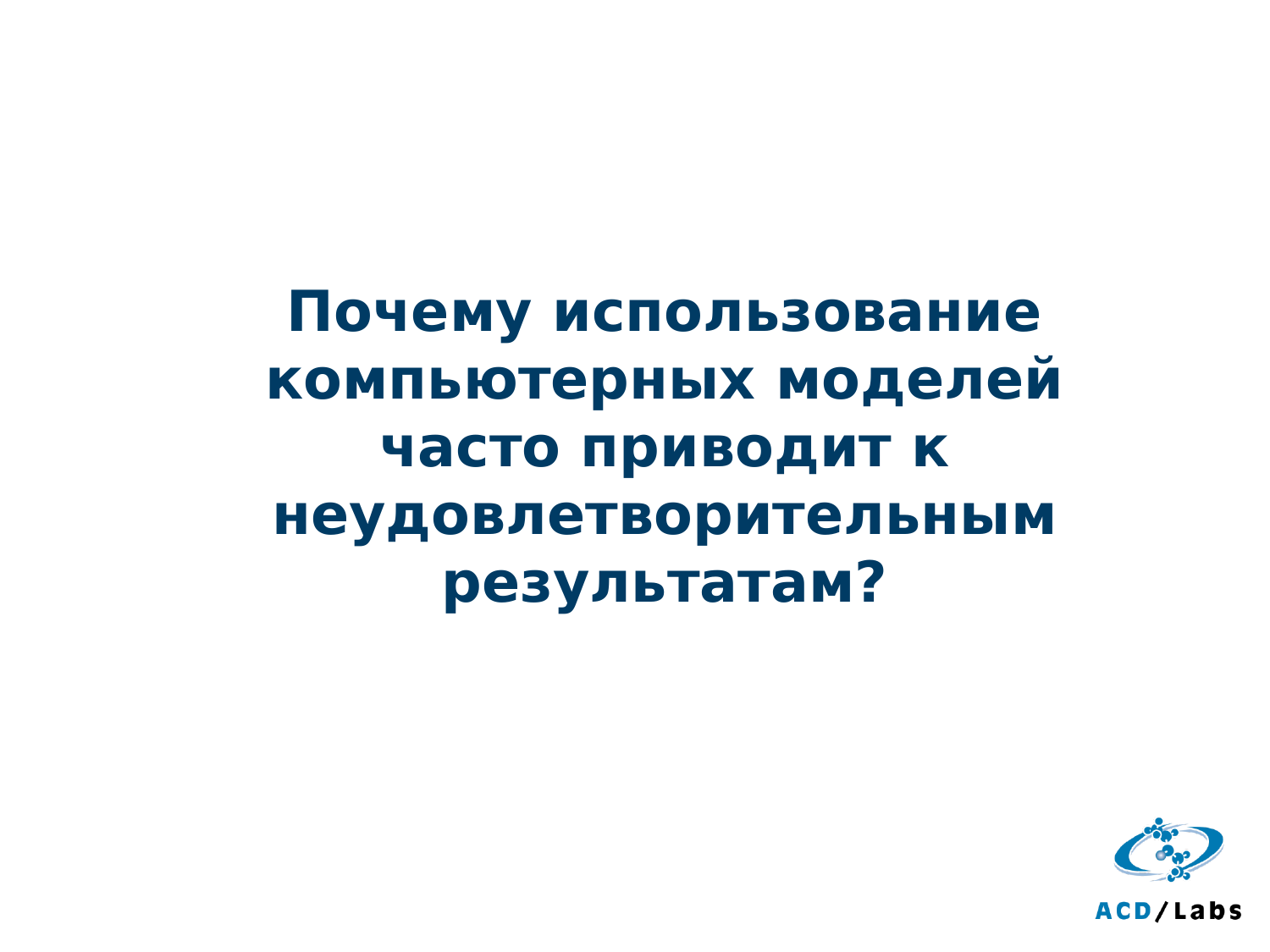

# Почему использование компьютерных моделей часто приводит к неудовлетворительным результатам?